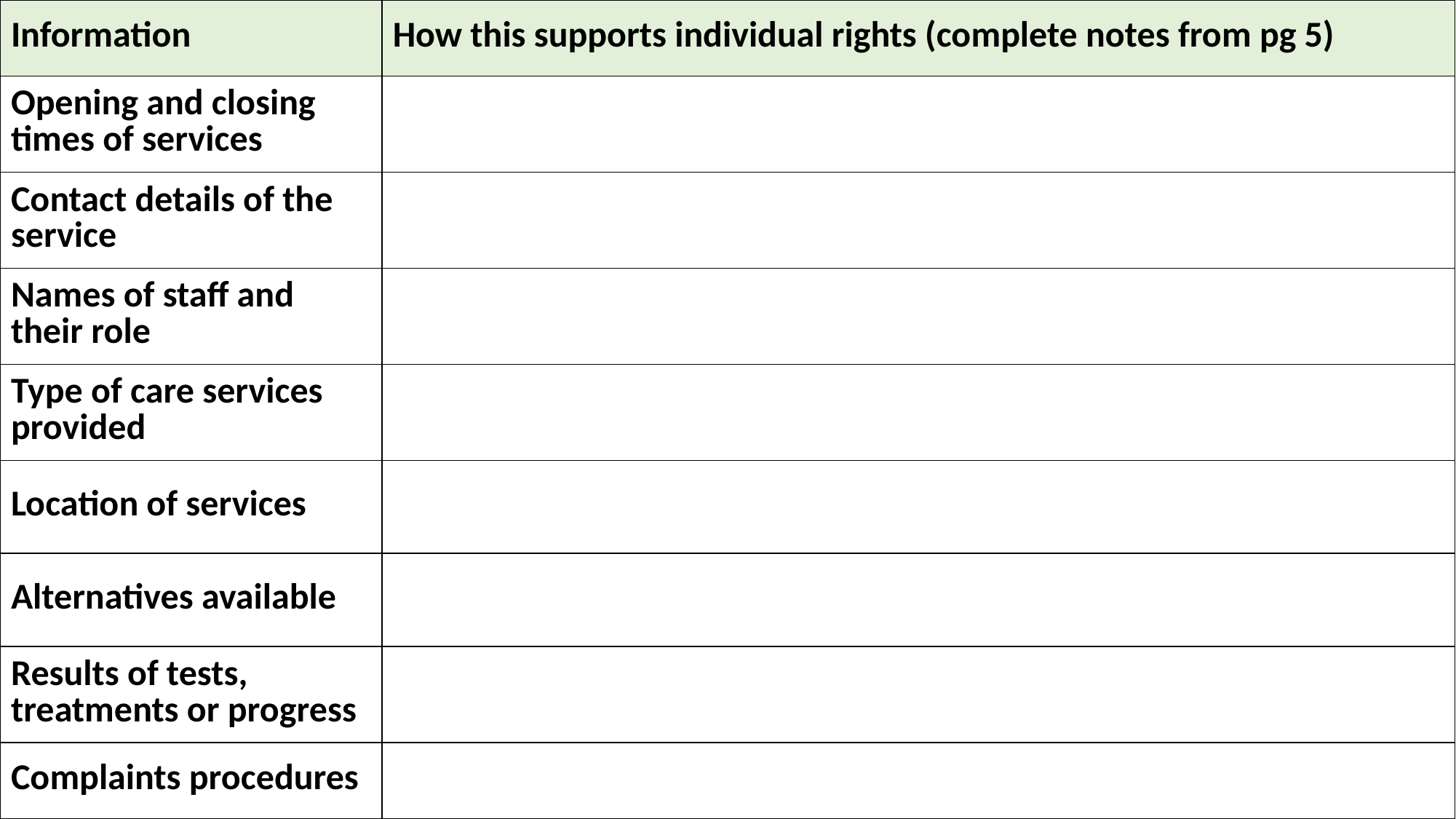

| Information | How this supports individual rights (complete notes from pg 5) |
| --- | --- |
| Opening and closing times of services |  |
| Contact details of the service |  |
| Names of staff and their role |  |
| Type of care services provided |  |
| Location of services |  |
| Alternatives available |  |
| Results of tests, treatments or progress |  |
| Complaints procedures |  |